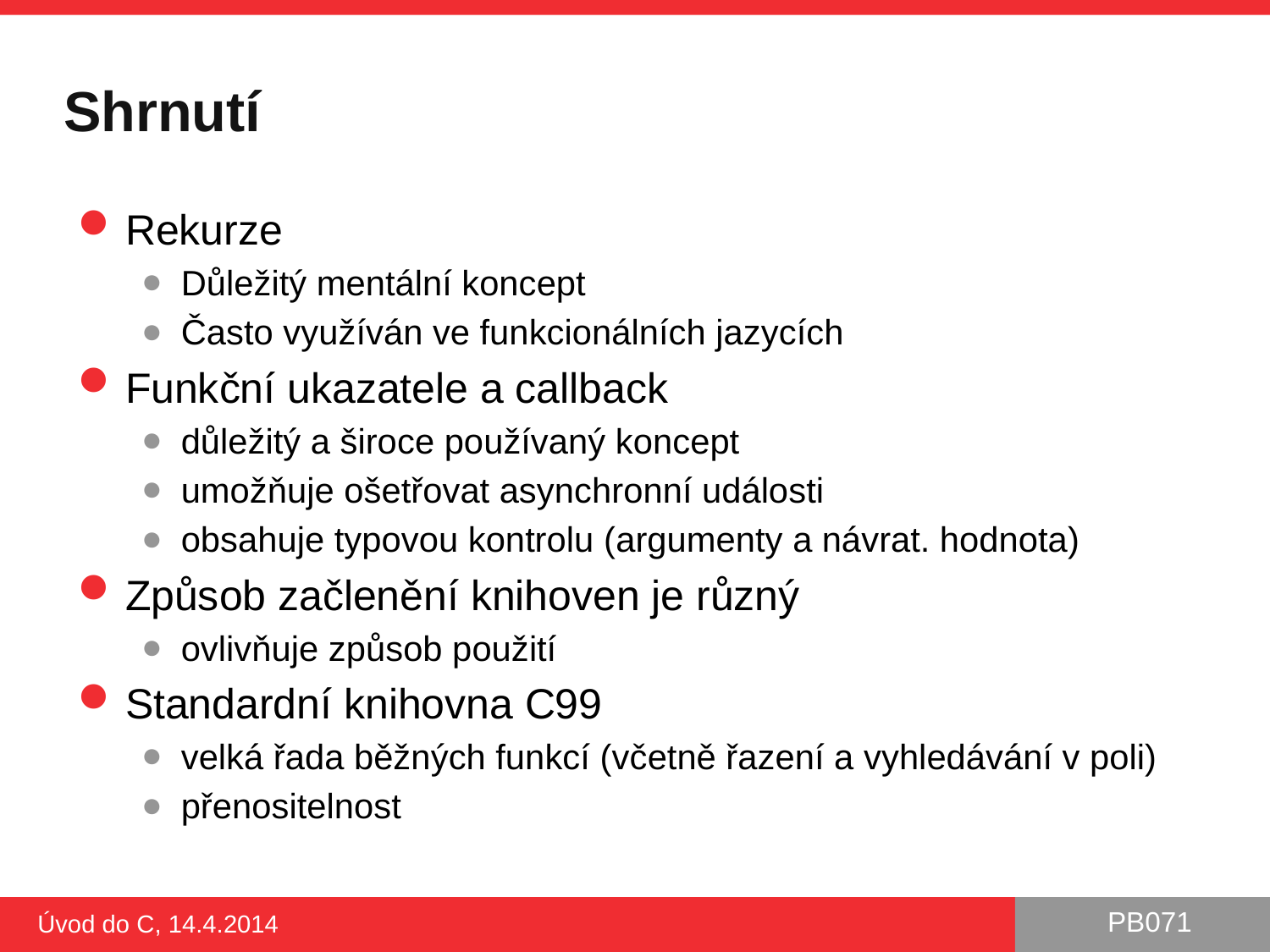

# Shrnutí
Rekurze
Důležitý mentální koncept
Často využíván ve funkcionálních jazycích
Funkční ukazatele a callback
důležitý a široce používaný koncept
umožňuje ošetřovat asynchronní události
obsahuje typovou kontrolu (argumenty a návrat. hodnota)
Způsob začlenění knihoven je různý
ovlivňuje způsob použití
Standardní knihovna C99
velká řada běžných funkcí (včetně řazení a vyhledávání v poli)
přenositelnost

Úvod do C, 14.4.2014